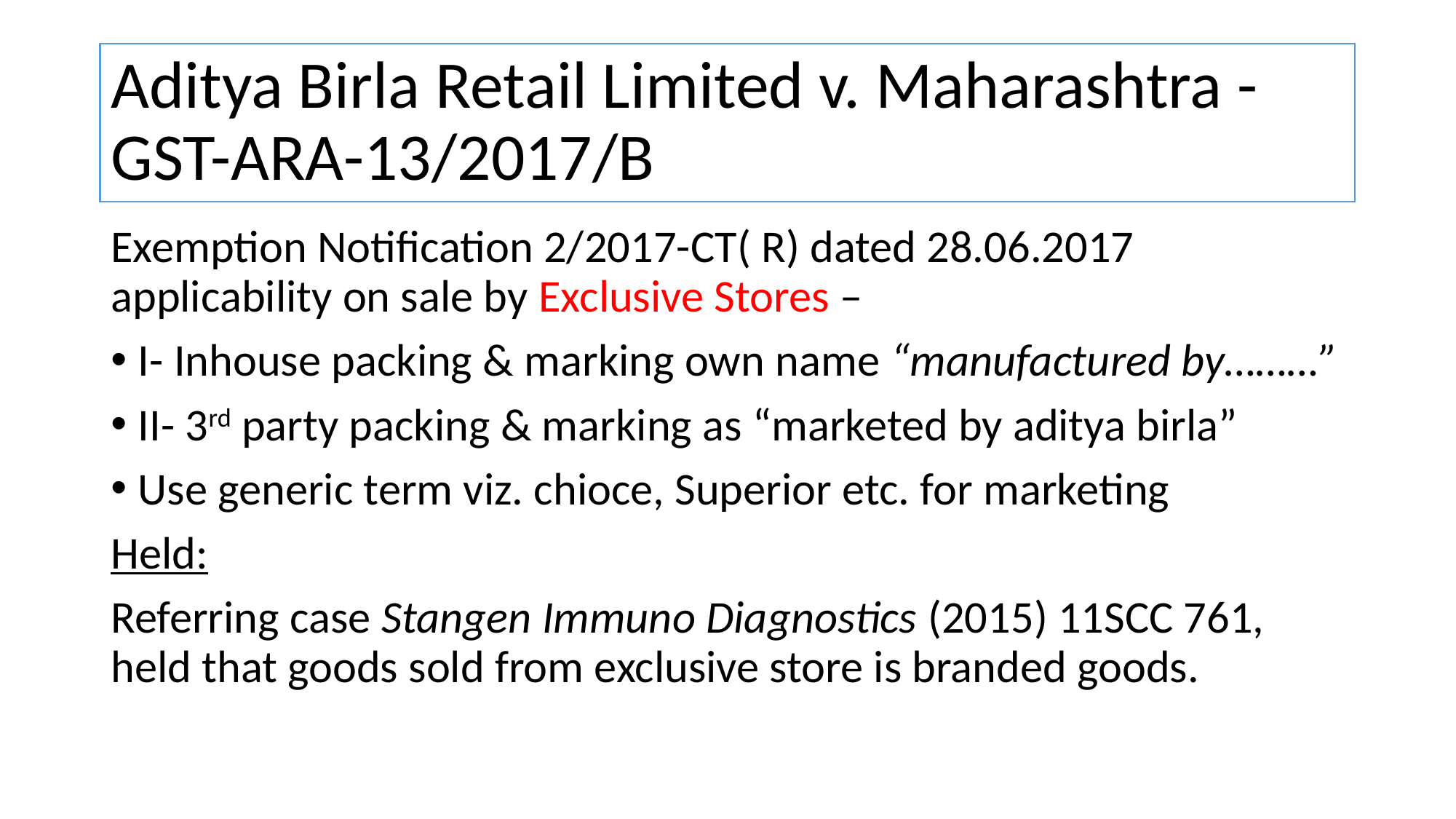

# Aditya Birla Retail Limited v. Maharashtra -GST-ARA-13/2017/B
Exemption Notification 2/2017-CT( R) dated 28.06.2017 applicability on sale by Exclusive Stores –
I- Inhouse packing & marking own name “manufactured by………”
II- 3rd party packing & marking as “marketed by aditya birla”
Use generic term viz. chioce, Superior etc. for marketing
Held:
Referring case Stangen Immuno Diagnostics (2015) 11SCC 761, held that goods sold from exclusive store is branded goods.